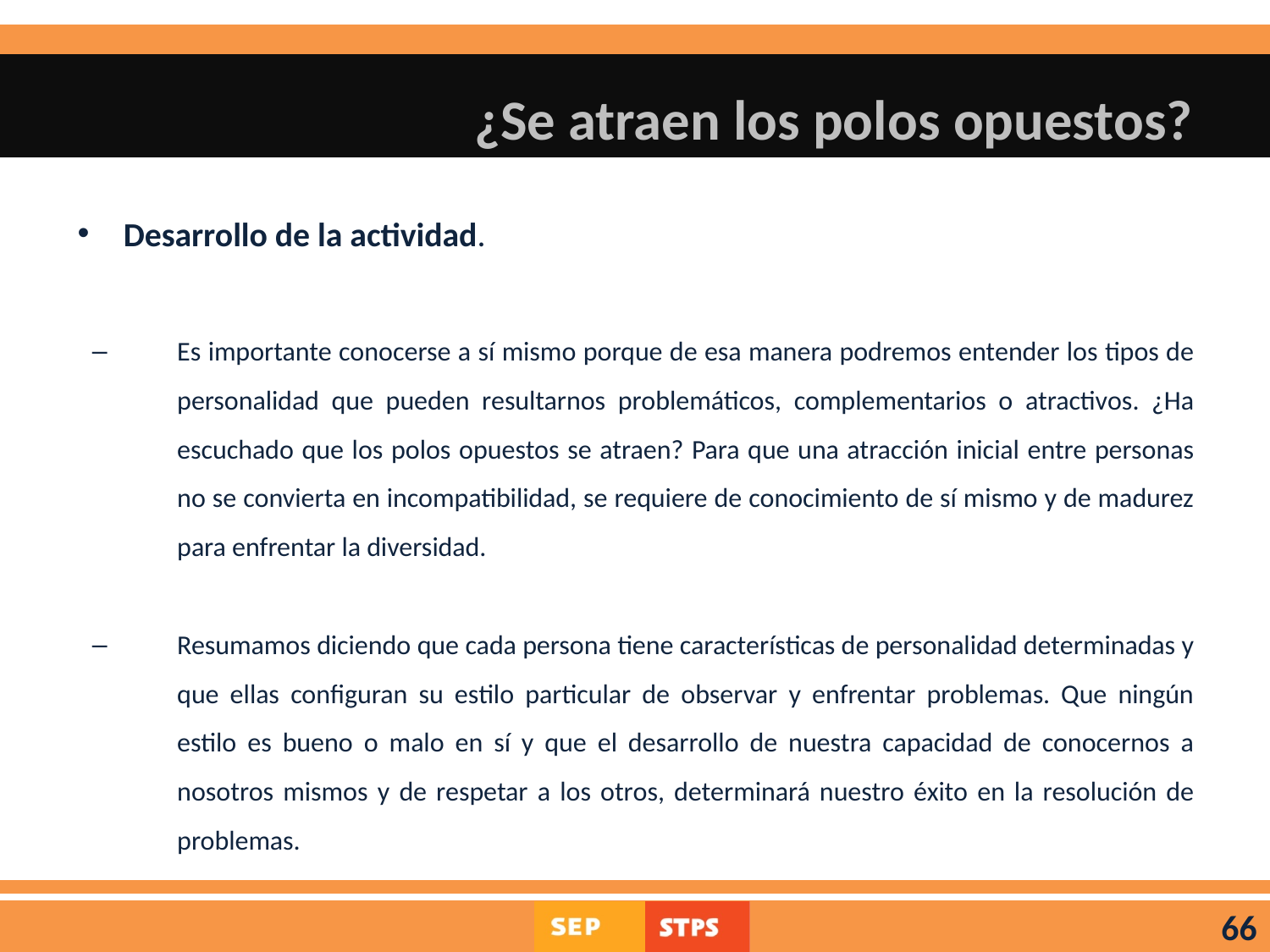

# ¿Se atraen los polos opuestos?
Desarrollo de la actividad.

Es importante conocerse a sí mismo porque de esa manera podremos entender los tipos de personalidad que pueden resultarnos problemáticos, complementarios o atractivos. ¿Ha escuchado que los polos opuestos se atraen? Para que una atracción inicial entre personas no se convierta en incompatibilidad, se requiere de conocimiento de sí mismo y de madurez para enfrentar la diversidad.

Resumamos diciendo que cada persona tiene características de personalidad determinadas y que ellas configuran su estilo particular de observar y enfrentar problemas. Que ningún estilo es bueno o malo en sí y que el desarrollo de nuestra capacidad de conocernos a nosotros mismos y de respetar a los otros, determinará nuestro éxito en la resolución de problemas.
66